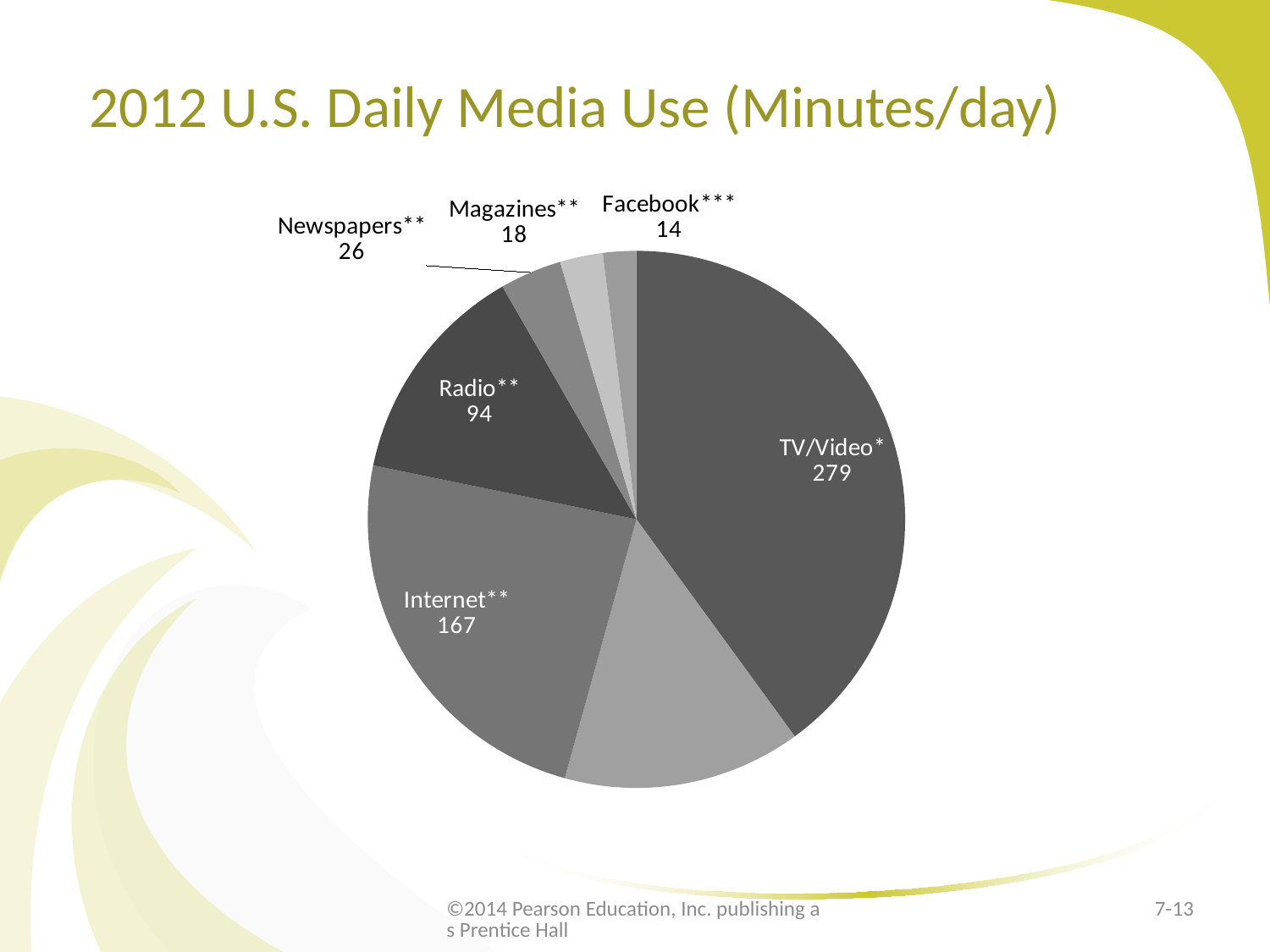

# 2012 U.S. Daily Media Use (Minutes/day)

### Chart

| Category |  |
|---|---|
| TV/Video* | 279.0 |
| Traditional TV**** | 100.0 |
| Internet** | 167.0 |
| Radio** | 94.0 |
| Newspapers** | 26.0 |
| Magazines** | 18.0 |
| Facebook*** | 14.0 |
©2014 Pearson Education, Inc. publishing as Prentice Hall
7-13